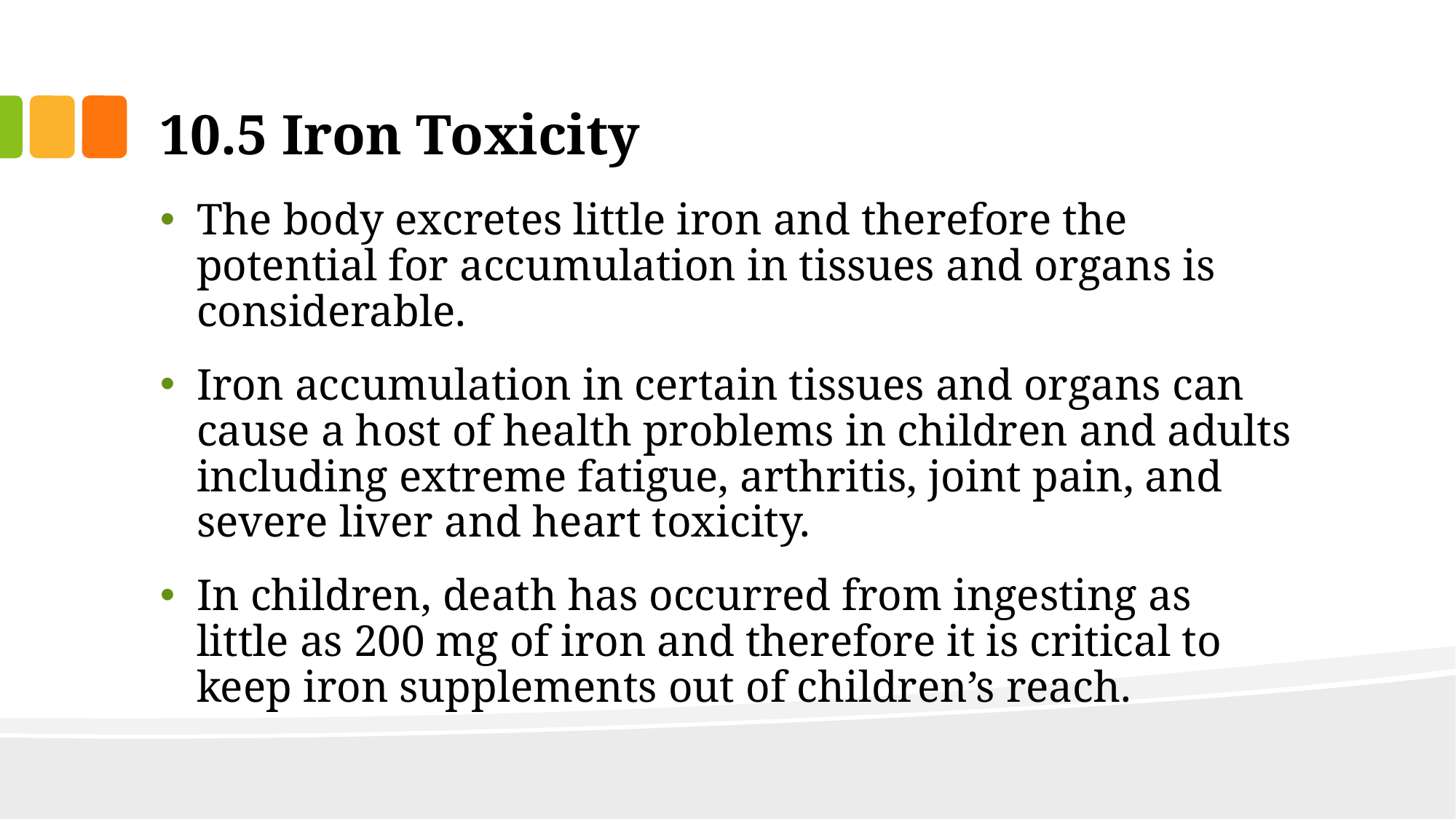

# 10.5 Iron Toxicity
The body excretes little iron and therefore the potential for accumulation in tissues and organs is considerable.
Iron accumulation in certain tissues and organs can cause a host of health problems in children and adults including extreme fatigue, arthritis, joint pain, and severe liver and heart toxicity.
In children, death has occurred from ingesting as little as 200 mg of iron and therefore it is critical to keep iron supplements out of children’s reach.